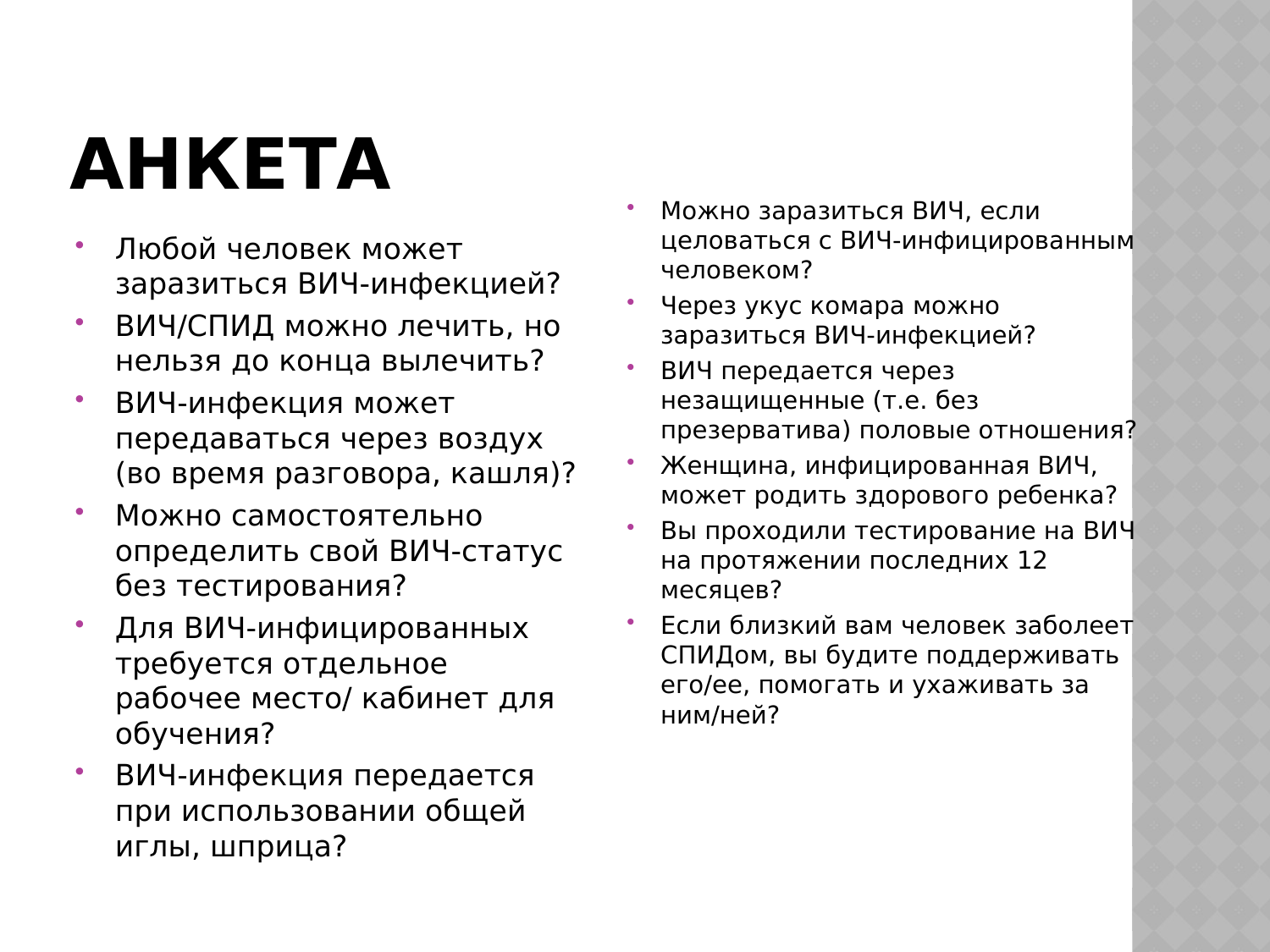

# Анкета
Можно заразиться ВИЧ, если целоваться с ВИЧ-инфицированным человеком?
Через укус комара можно заразиться ВИЧ-инфекцией?
ВИЧ передается через незащищенные (т.е. без презерватива) половые отношения?
Женщина, инфицированная ВИЧ, может родить здорового ребенка?
Вы проходили тестирование на ВИЧ на протяжении последних 12 месяцев?
Если близкий вам человек заболеет СПИДом, вы будите поддерживать его/ее, помогать и ухаживать за ним/ней?

Любой человек может заразиться ВИЧ-инфекцией?
ВИЧ/СПИД можно лечить, но нельзя до конца вылечить?
ВИЧ-инфекция может передаваться через воздух (во время разговора, кашля)?
Можно самостоятельно определить свой ВИЧ-статус без тестирования?
Для ВИЧ-инфицированных требуется отдельное рабочее место/ кабинет для обучения?
ВИЧ-инфекция передается при использовании общей иглы, шприца?